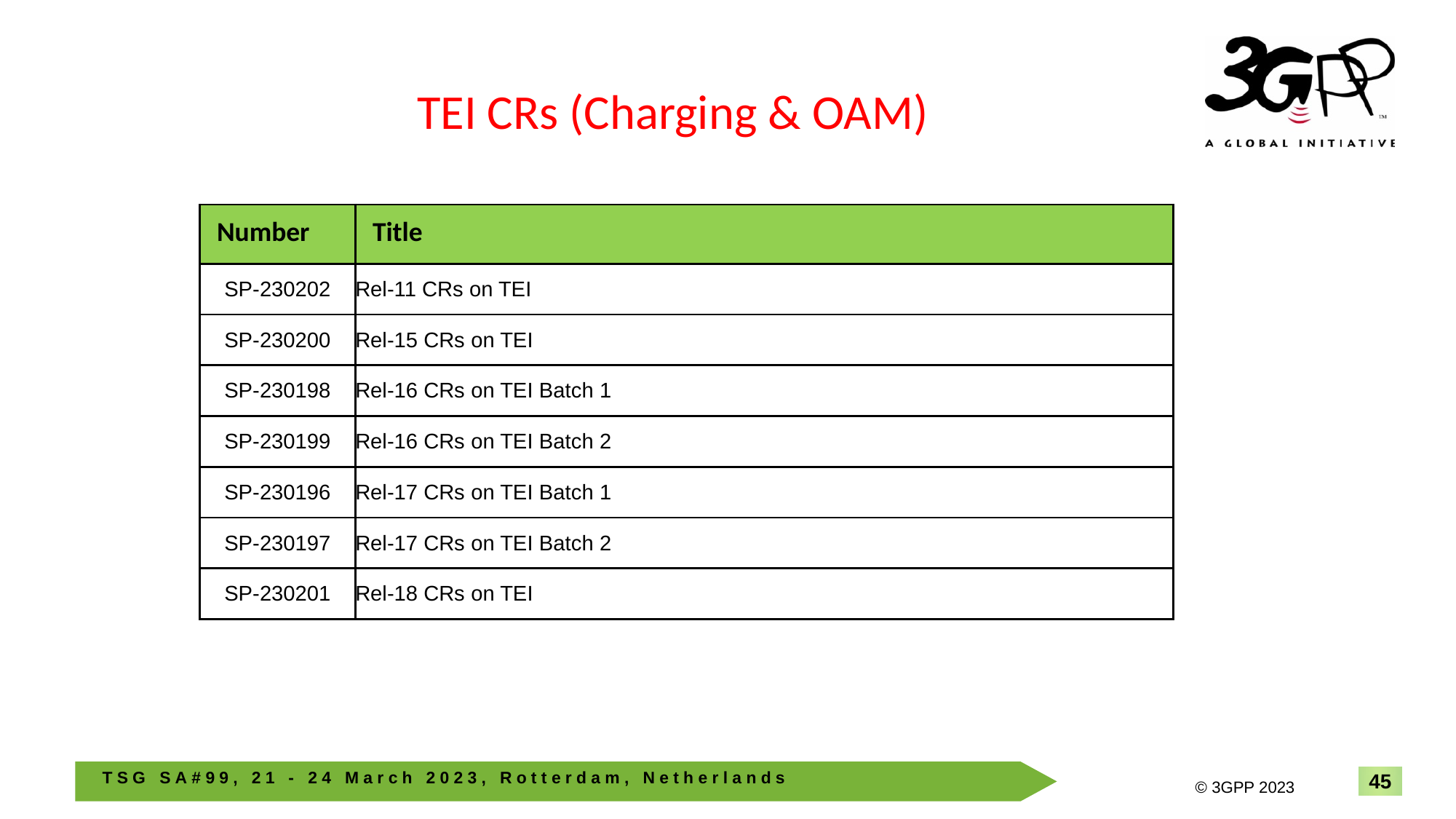

TEI CRs (Charging & OAM)

| Number | Title |
| --- | --- |
| SP-230202 | Rel-11 CRs on TEI |
| SP-230200 | Rel-15 CRs on TEI |
| SP-230198 | Rel-16 CRs on TEI Batch 1 |
| SP-230199 | Rel-16 CRs on TEI Batch 2 |
| SP-230196 | Rel-17 CRs on TEI Batch 1 |
| SP-230197 | Rel-17 CRs on TEI Batch 2 |
| SP-230201 | Rel-18 CRs on TEI |